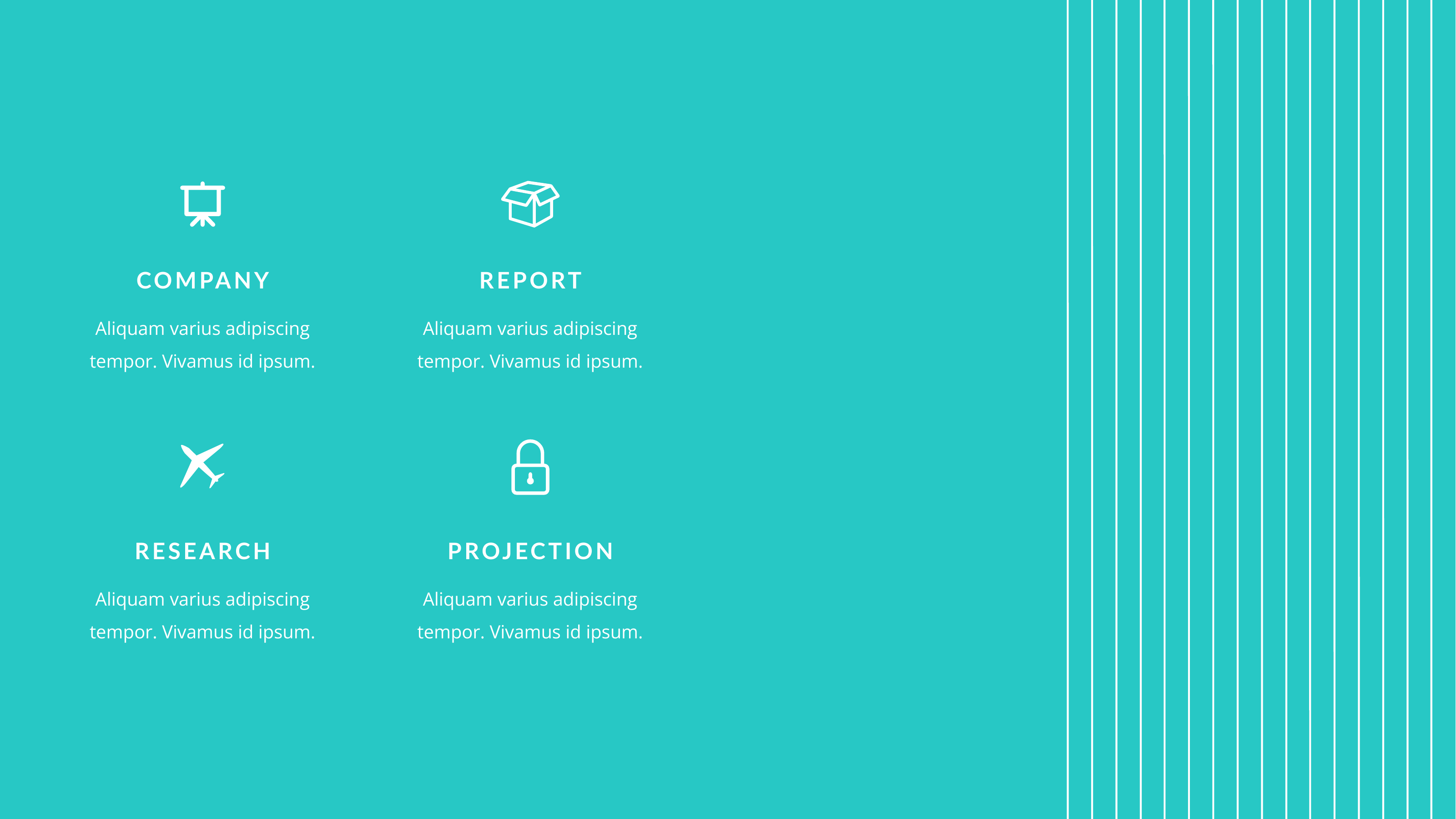

COMPANY
REPORT
Aliquam varius adipiscing tempor. Vivamus id ipsum.
Aliquam varius adipiscing tempor. Vivamus id ipsum.

RESEARCH
PROJECTION
Aliquam varius adipiscing tempor. Vivamus id ipsum.
Aliquam varius adipiscing tempor. Vivamus id ipsum.